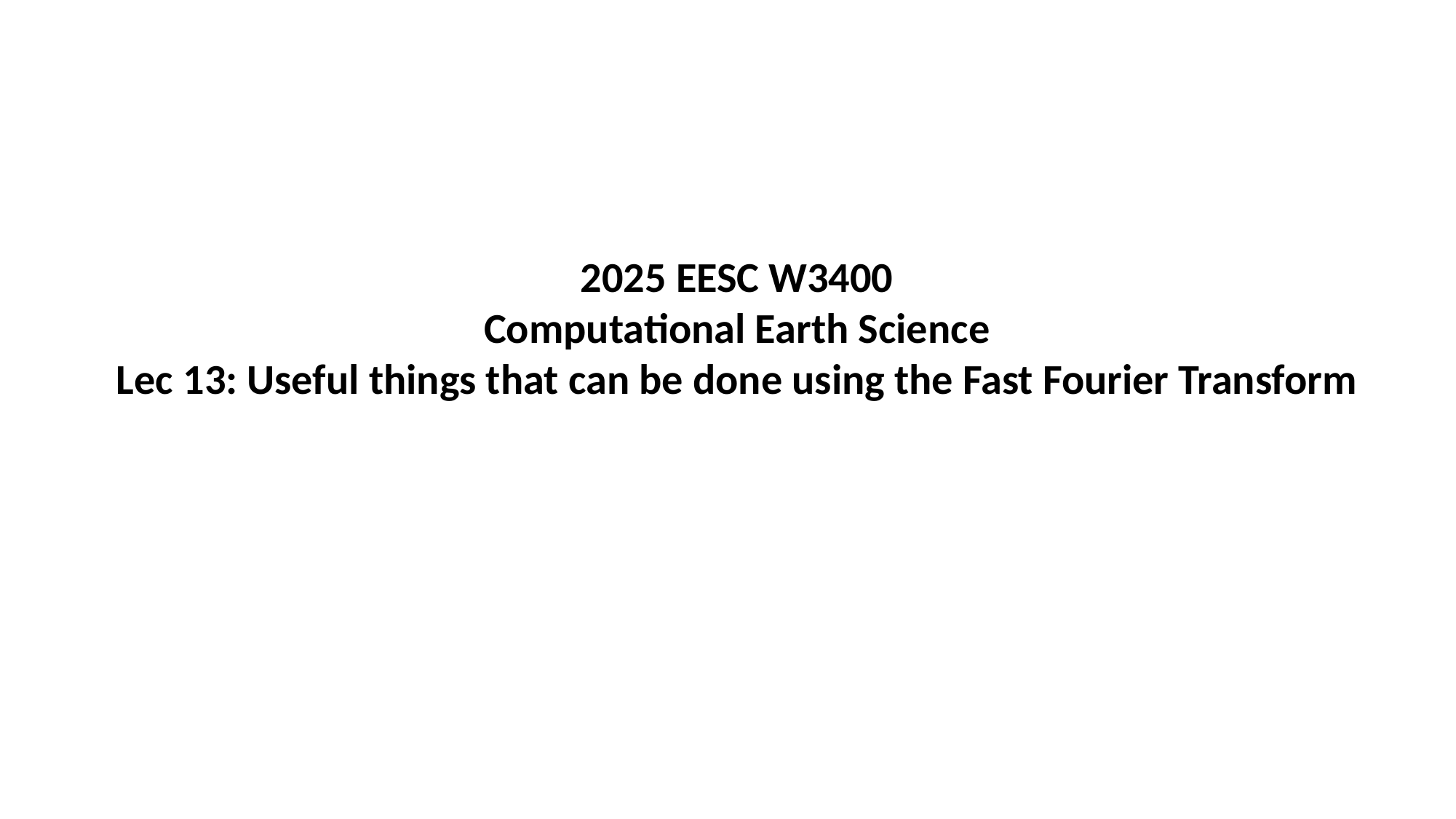

2025 EESC W3400
Computational Earth Science
Lec 13: Useful things that can be done using the Fast Fourier Transform